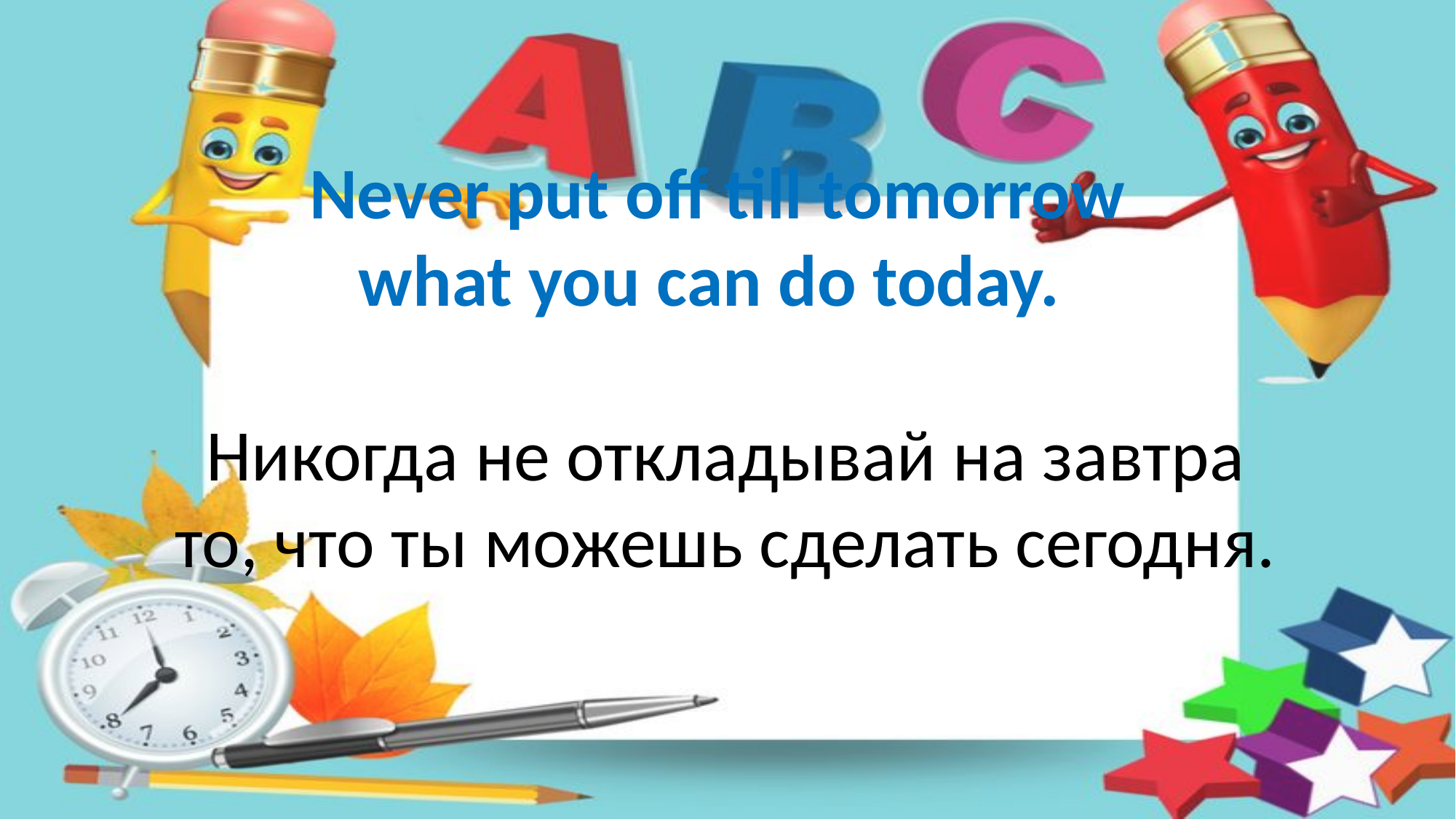

Never put off till tomorrow
what you can do today.

Никогда не откладывай на завтра то, что ты можешь сделать сегодня.